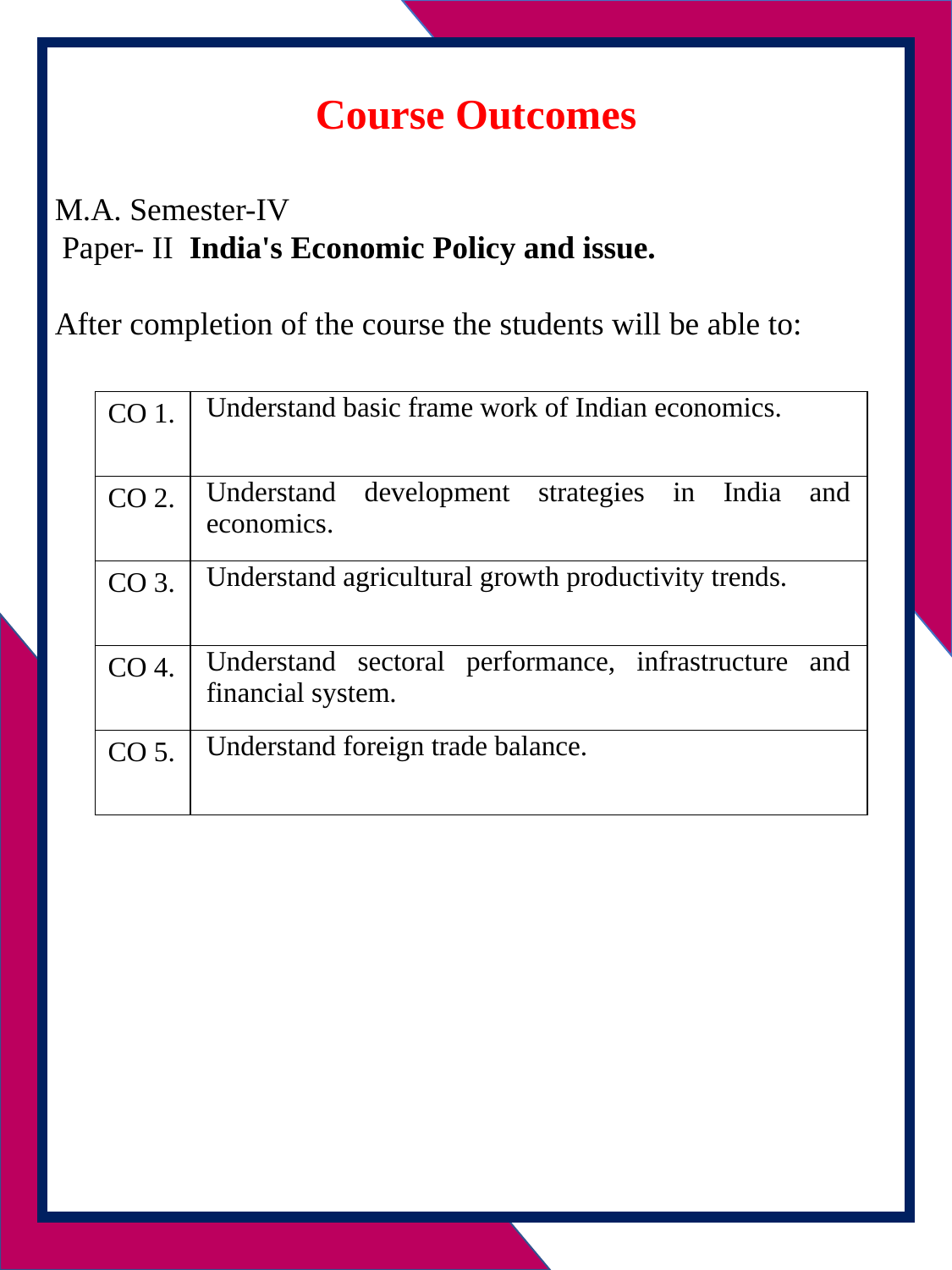

Course Outcomes

M.A. Semester-IV
 Paper- II  India's Economic Policy and issue.

After completion of the course the students will be able to:

| CO 1. | Understand basic frame work of Indian economics. |
| --- | --- |
| CO 2. | Understand development strategies in India and economics. |
| CO 3. | Understand agricultural growth productivity trends. |
| CO 4. | Understand sectoral performance, infrastructure and financial system. |
| CO 5. | Understand foreign trade balance. |